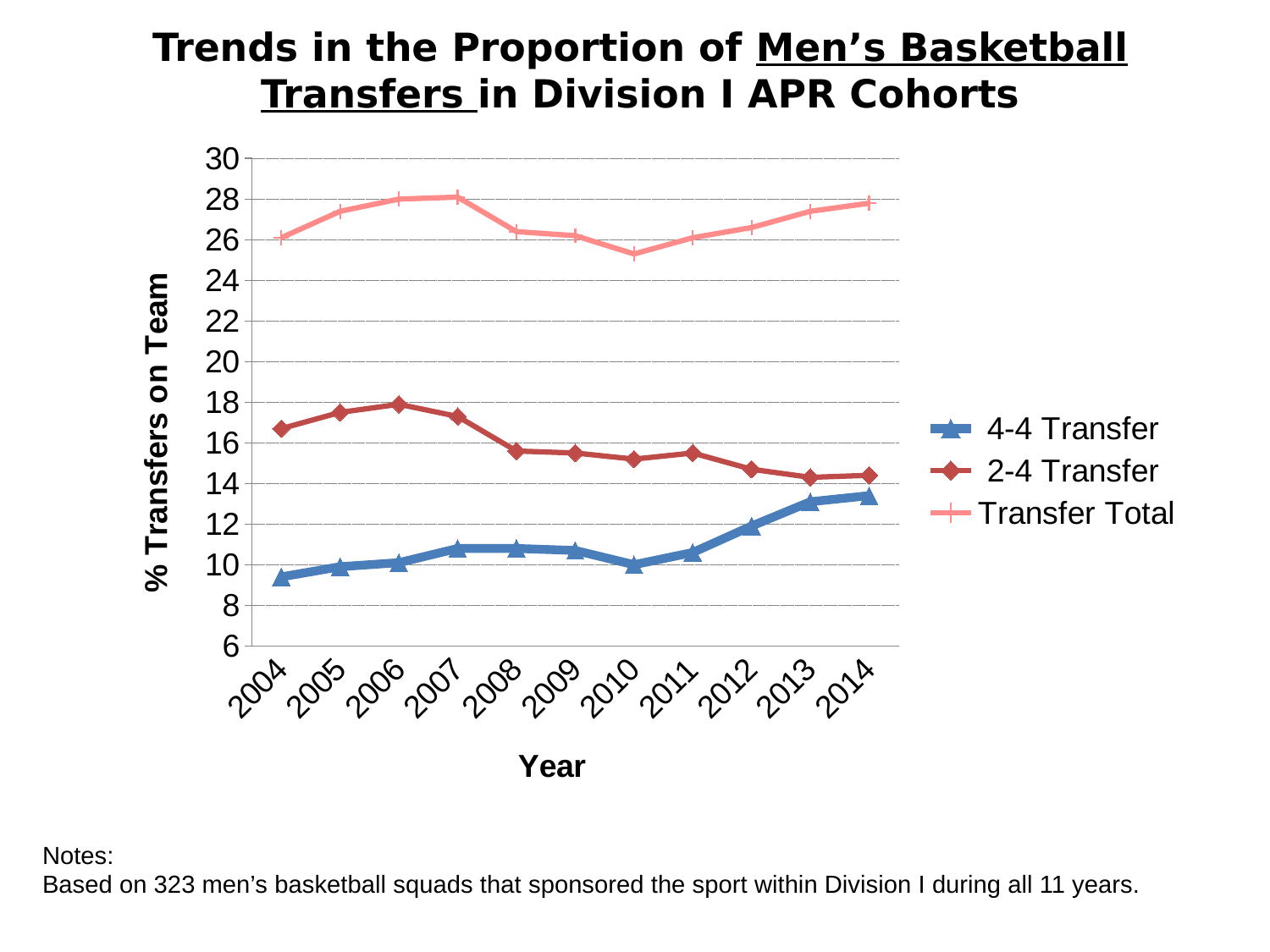

# Trends in the Proportion of Men’s Basketball Transfers in Division I APR Cohorts

### Chart

| Category |  4-4 Transfer |  2-4 Transfer | Transfer Total |
|---|---|---|---|
| 2004 | 9.4 | 16.7 | 26.1 |
| 2005 | 9.9 | 17.5 | 27.4 |
| 2006 | 10.1 | 17.9 | 28.0 |
| 2007 | 10.8 | 17.3 | 28.1 |
| 2008 | 10.8 | 15.6 | 26.4 |
| 2009 | 10.7 | 15.5 | 26.2 |
| 2010 | 10.0 | 15.2 | 25.3 |
| 2011 | 10.6 | 15.5 | 26.1 |
| 2012 | 11.9 | 14.7 | 26.6 |
| 2013 | 13.1 | 14.3 | 27.4 |
| 2014 | 13.4 | 14.4 | 27.8 |
Notes:
Based on 323 men’s basketball squads that sponsored the sport within Division I during all 11 years.